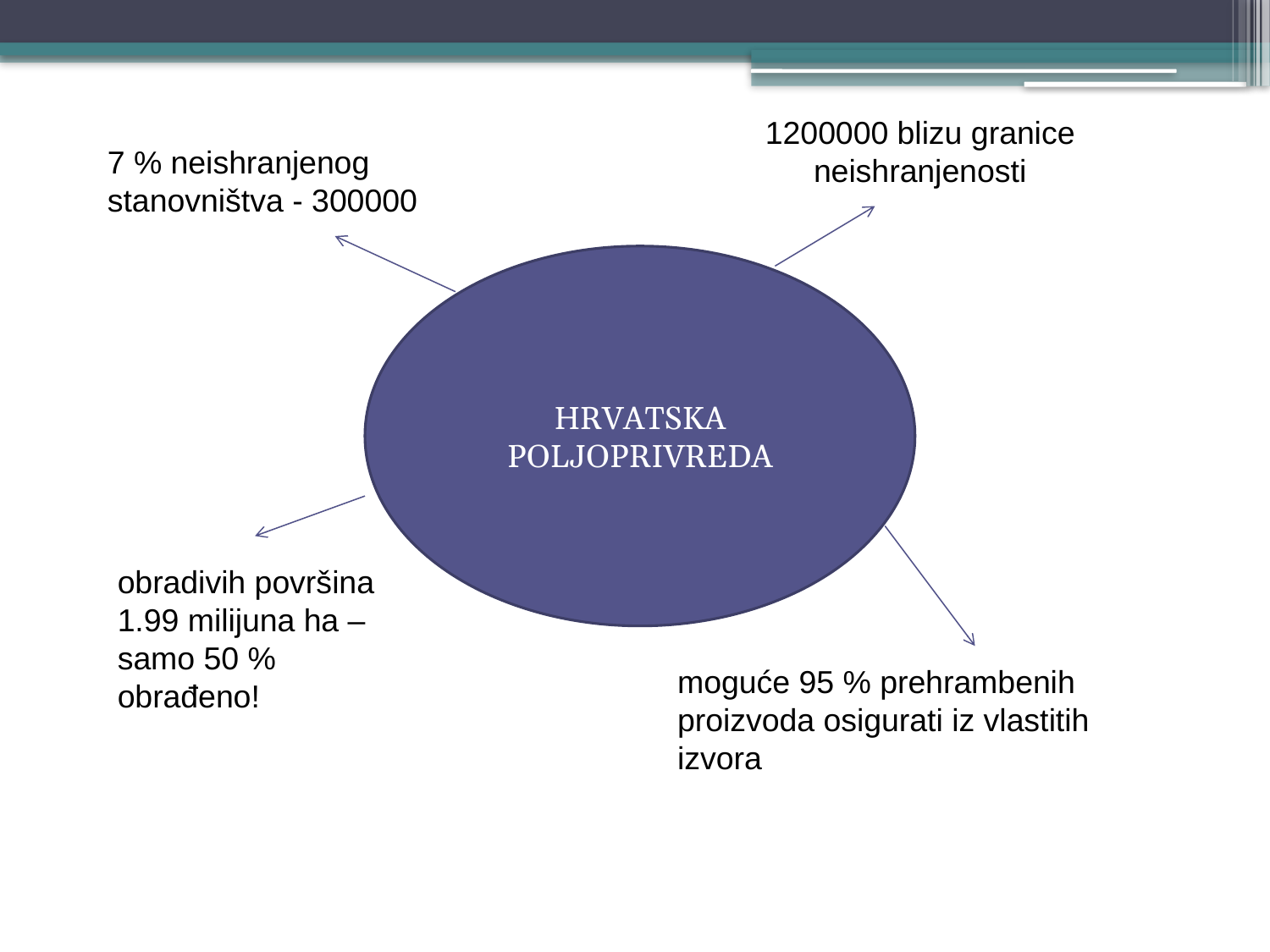

1200000 blizu granice neishranjenosti
7 % neishranjenog stanovništva - 300000
HRVATSKA POLJOPRIVREDA
obradivih površina 1.99 milijuna ha – samo 50 % obrađeno!
moguće 95 % prehrambenih proizvoda osigurati iz vlastitih izvora